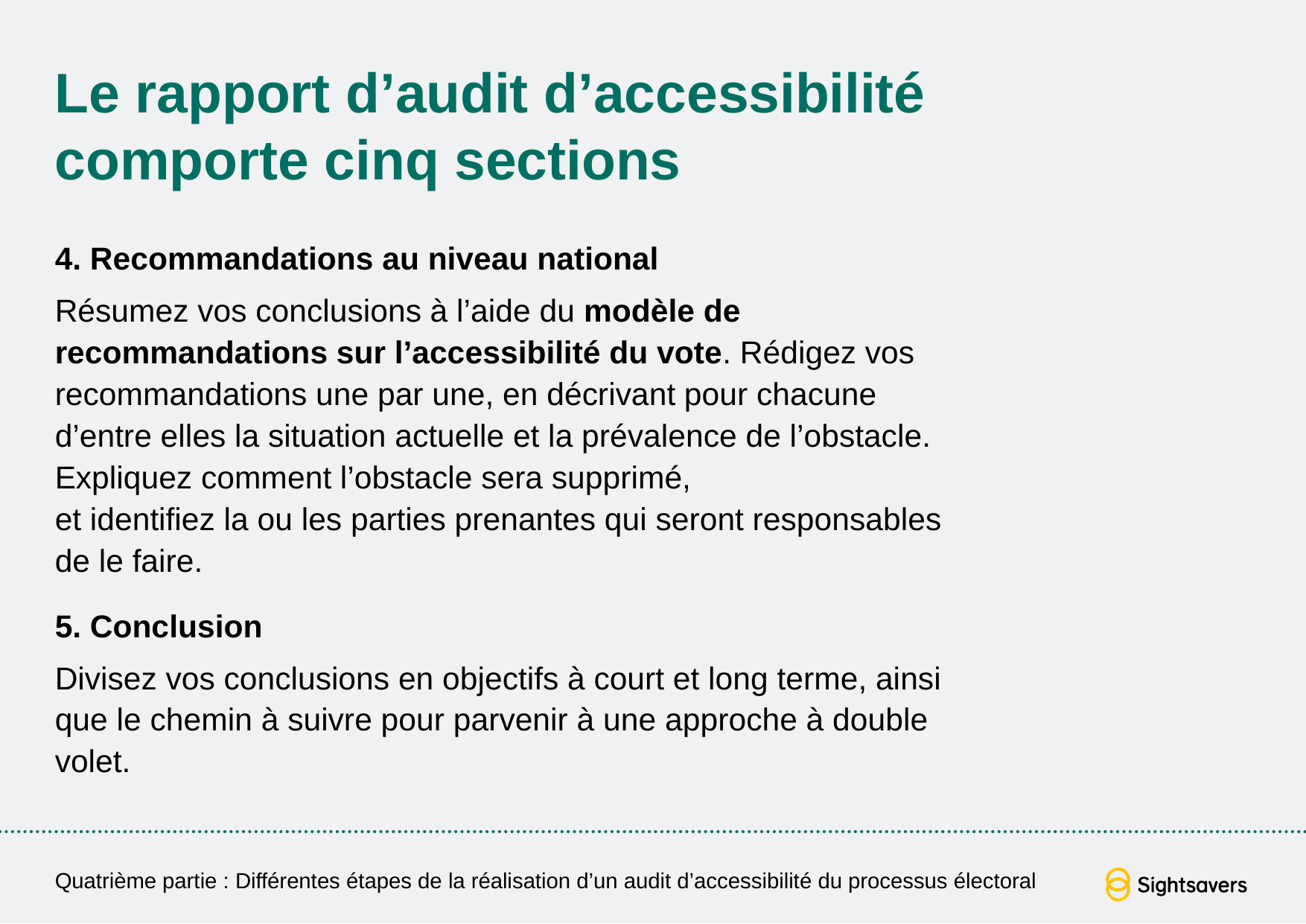

# Le rapport d’audit d’accessibilité comporte cinq sections
4. Recommandations au niveau national
Résumez vos conclusions à l’aide du modèle de recommandations sur l’accessibilité du vote. Rédigez vos recommandations une par une, en décrivant pour chacune d’entre elles la situation actuelle et la prévalence de l’obstacle. Expliquez comment l’obstacle sera supprimé,
et identifiez la ou les parties prenantes qui seront responsables de le faire.
5. Conclusion
Divisez vos conclusions en objectifs à court et long terme, ainsi que le chemin à suivre pour parvenir à une approche à double volet.
Quatrième partie : Différentes étapes de la réalisation d’un audit d’accessibilité du processus électoral